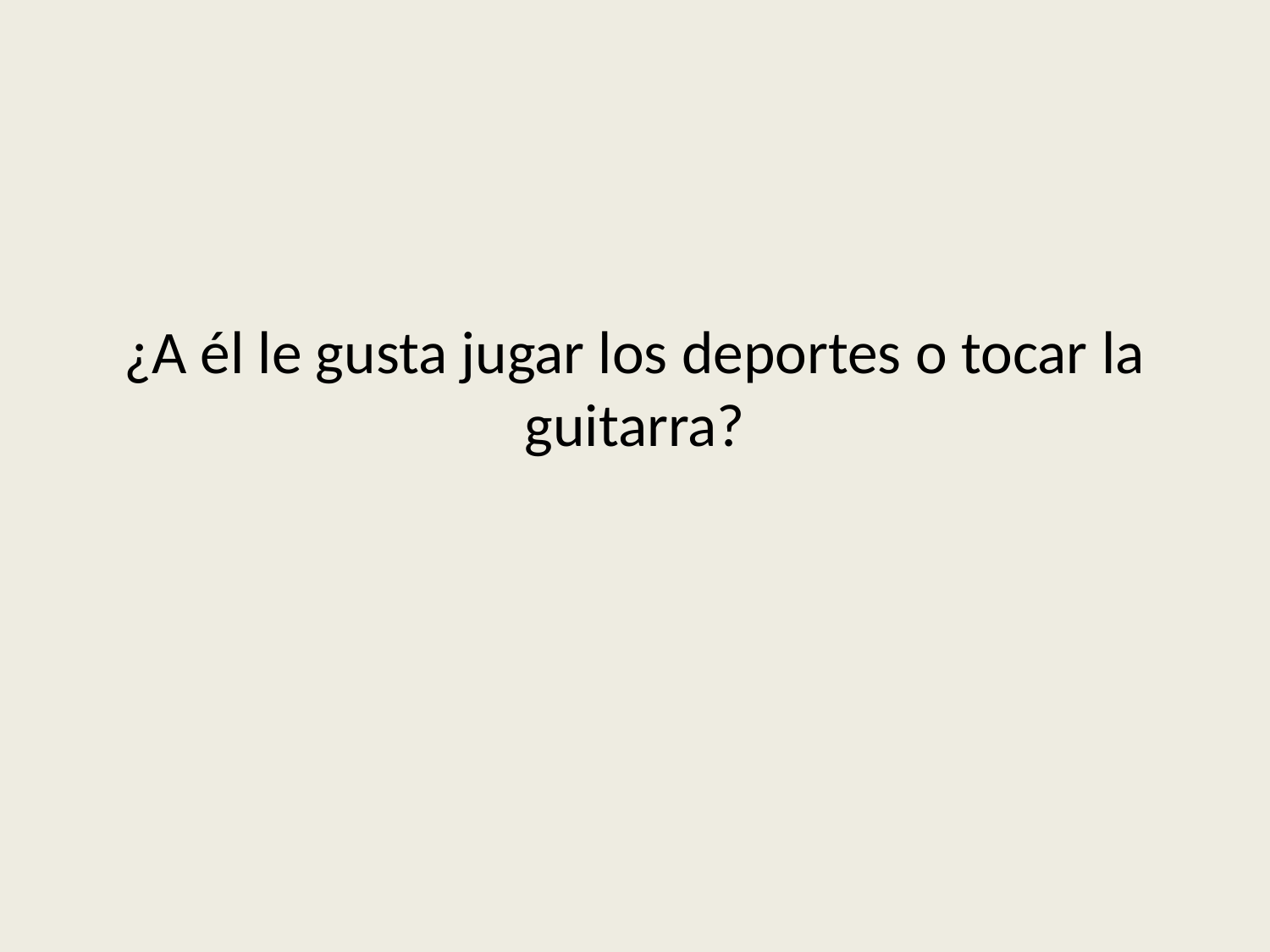

# ¿A él le gusta jugar los deportes o tocar la guitarra?